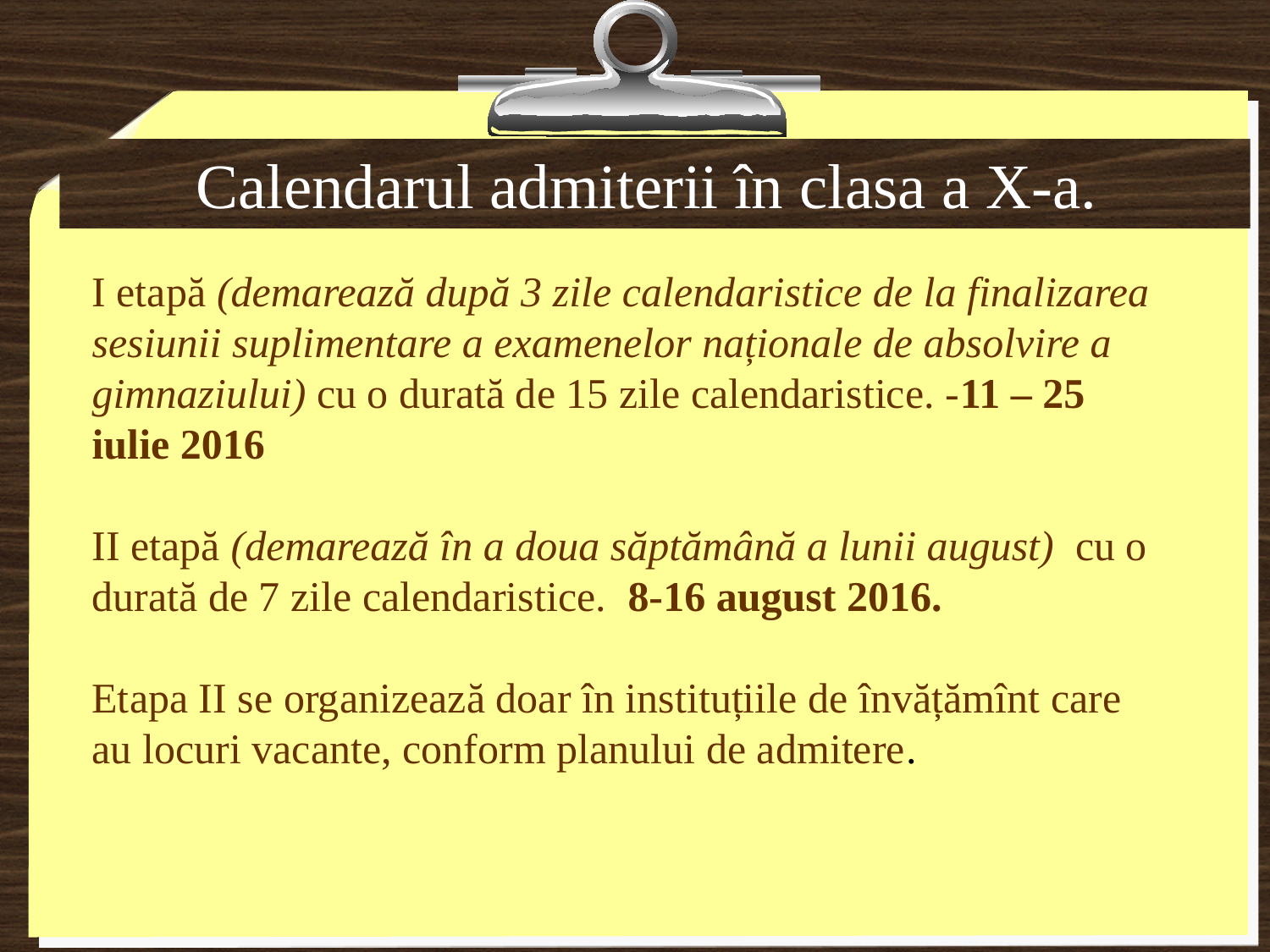

# Calendarul admiterii în clasa a X-a.
I etapă (demarează după 3 zile calendaristice de la finalizarea sesiunii suplimentare a examenelor naționale de absolvire a gimnaziului) cu o durată de 15 zile calendaristice. -11 – 25 iulie 2016

II etapă (demarează în a doua săptămână a lunii august)  cu o durată de 7 zile calendaristice.  8-16 august 2016.

Etapa II se organizează doar în instituțiile de învățămînt care au locuri vacante, conform planului de admitere.